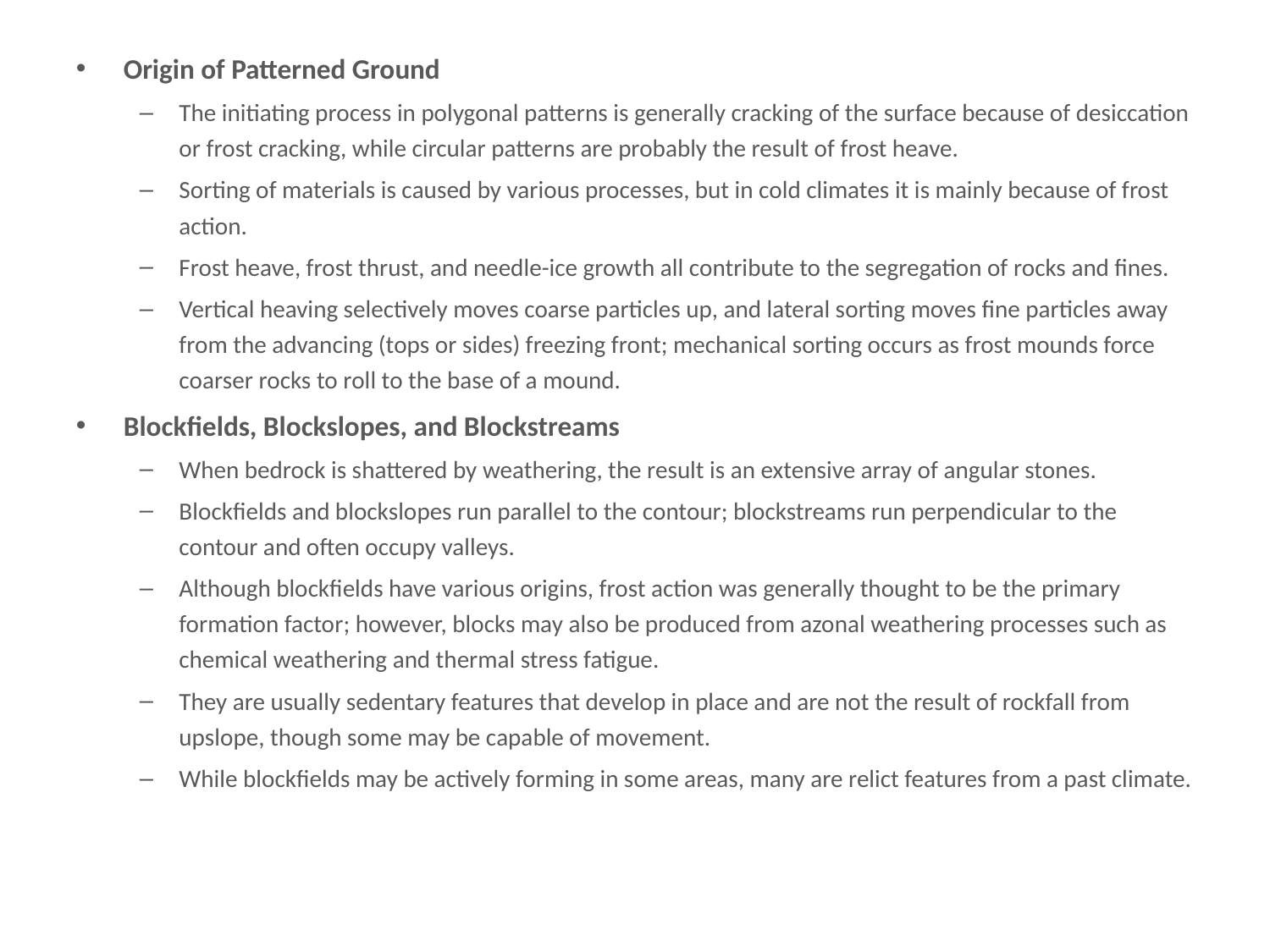

# Origin of Patterned Ground
Origin of Patterned Ground
The initiating process in polygonal patterns is generally cracking of the surface because of desiccation or frost cracking, while circular patterns are probably the result of frost heave.
Sorting of materials is caused by various processes, but in cold climates it is mainly because of frost action.
Frost heave, frost thrust, and needle-ice growth all contribute to the segregation of rocks and fines.
Vertical heaving selectively moves coarse particles up, and lateral sorting moves fine particles away from the advancing (tops or sides) freezing front; mechanical sorting occurs as frost mounds force coarser rocks to roll to the base of a mound.
Blockfields, Blockslopes, and Blockstreams
When bedrock is shattered by weathering, the result is an extensive array of angular stones.
Blockfields and blockslopes run parallel to the contour; blockstreams run perpendicular to the contour and often occupy valleys.
Although blockfields have various origins, frost action was generally thought to be the primary formation factor; however, blocks may also be produced from azonal weathering processes such as chemical weathering and thermal stress fatigue.
They are usually sedentary features that develop in place and are not the result of rockfall from upslope, though some may be capable of movement.
While blockfields may be actively forming in some areas, many are relict features from a past climate.